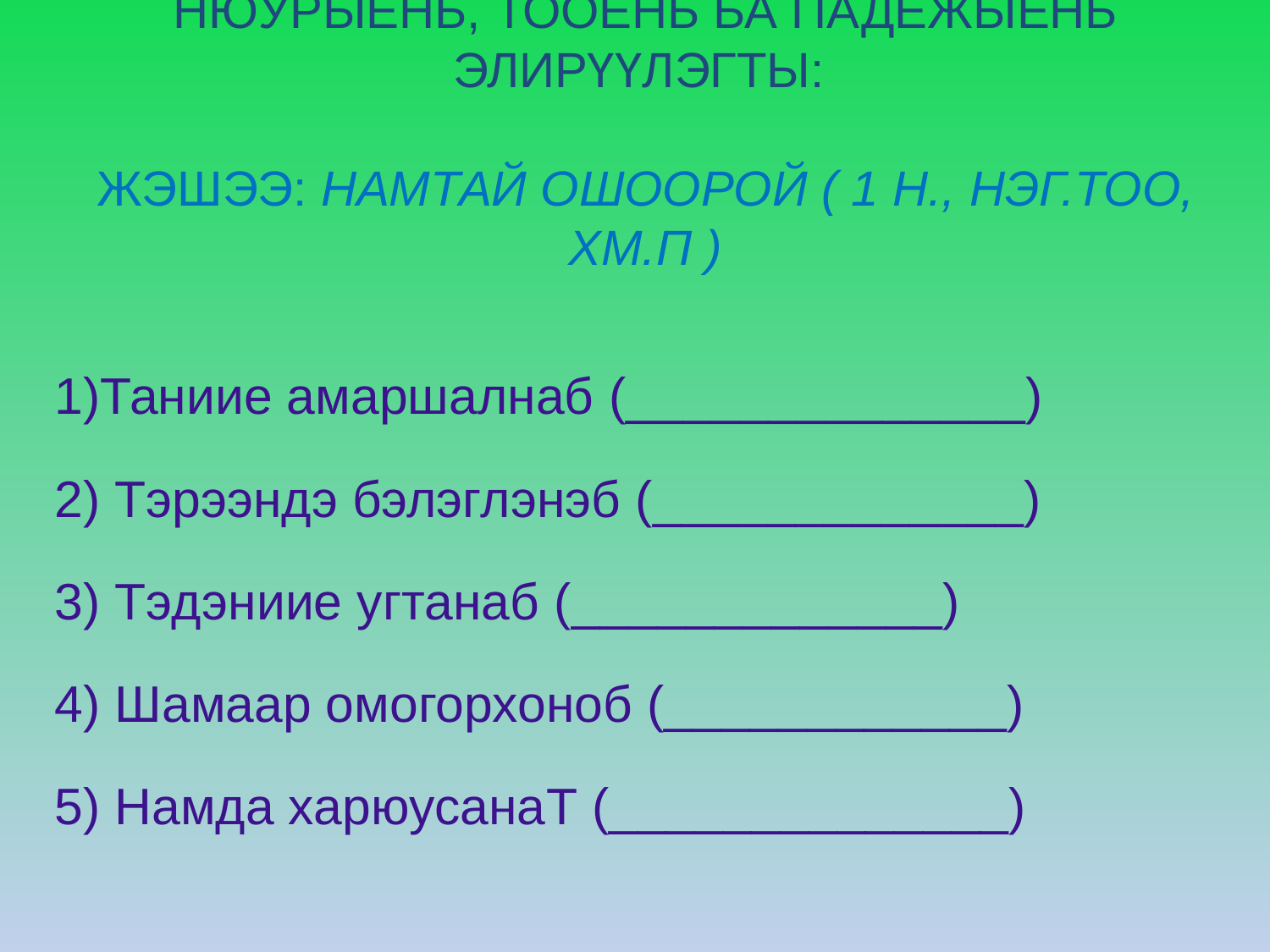

# Нюурыень, тооень ба падежыЕнь элирүүлэгты: жэшээ: намтай ошоорой ( 1 н., нэг.тоо, хм.п )

1)Таниие амаршалнаб (______________)
2) Тэрээндэ бэлэглэнэб (_____________)
3) Тэдэниие угтанаб (_____________)
4) Шамаар омогорхоноб (____________)
5) Намда харюусанаТ (______________)